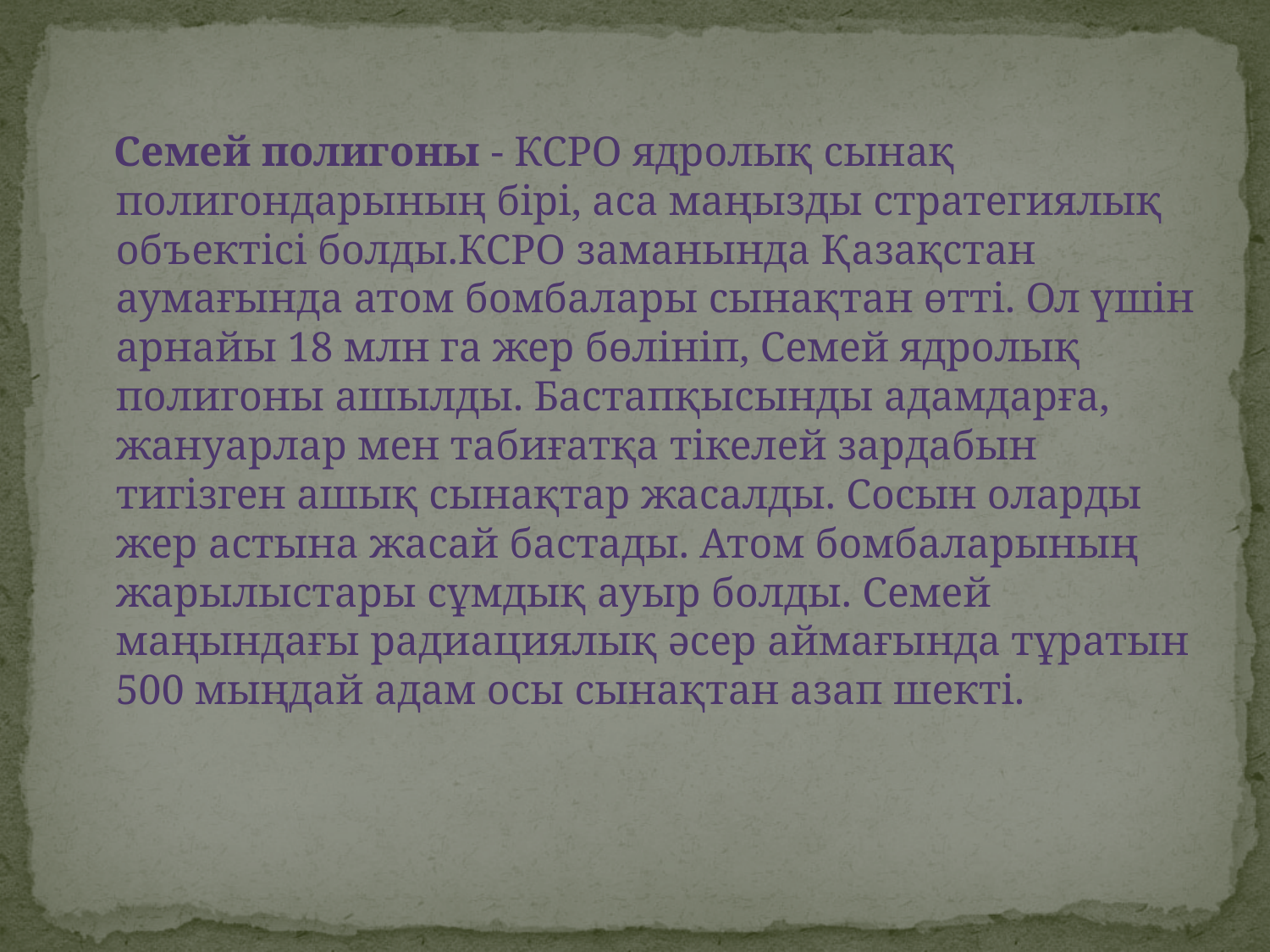

Семей полигоны - КСРО ядролық сынақ полигондарының бірі, аса маңызды стратегиялық объектісі болды.КСРО заманында Қазақстан аумағында атом бомбалары сынақтан өтті. Ол үшін арнайы 18 млн га жер бөлініп, Семей ядролық полигоны ашылды. Бастапқысынды адамдарға, жануарлар мен табиғатқа тікелей зардабын тигізген ашық сынақтар жасалды. Сосын оларды жер астына жасай бастады. Атом бомбаларының жарылыстары сұмдық ауыр болды. Семей маңындағы радиациялық әсер аймағында тұратын 500 мыңдай адам осы сынақтан азап шекті.